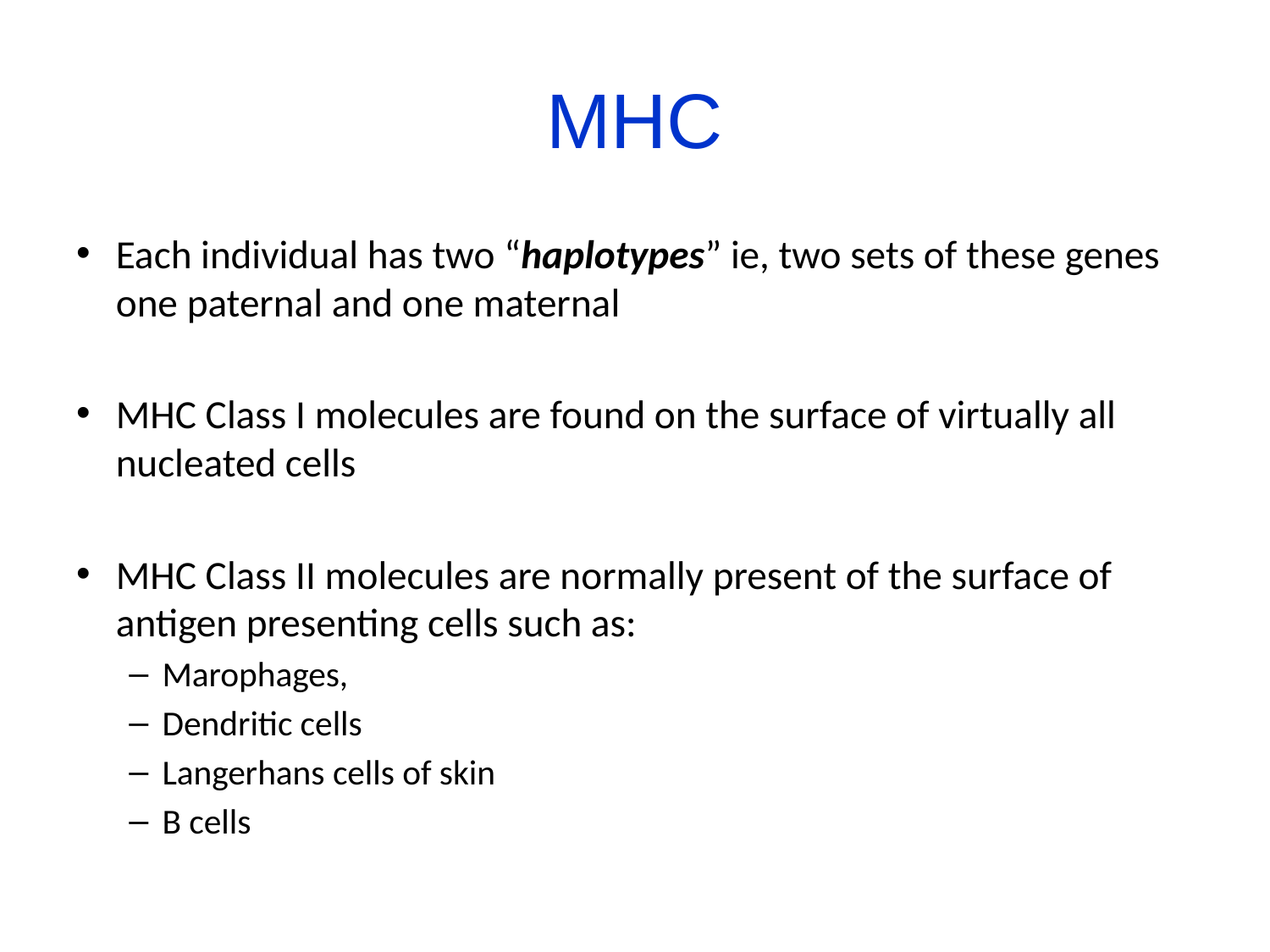

# MHC
Each individual has two “haplotypes” ie, two sets of these genes one paternal and one maternal

MHC Class I molecules are found on the surface of virtually all nucleated cells

MHC Class II molecules are normally present of the surface of antigen presenting cells such as:
Marophages,
Dendritic cells
Langerhans cells of skin
B cells